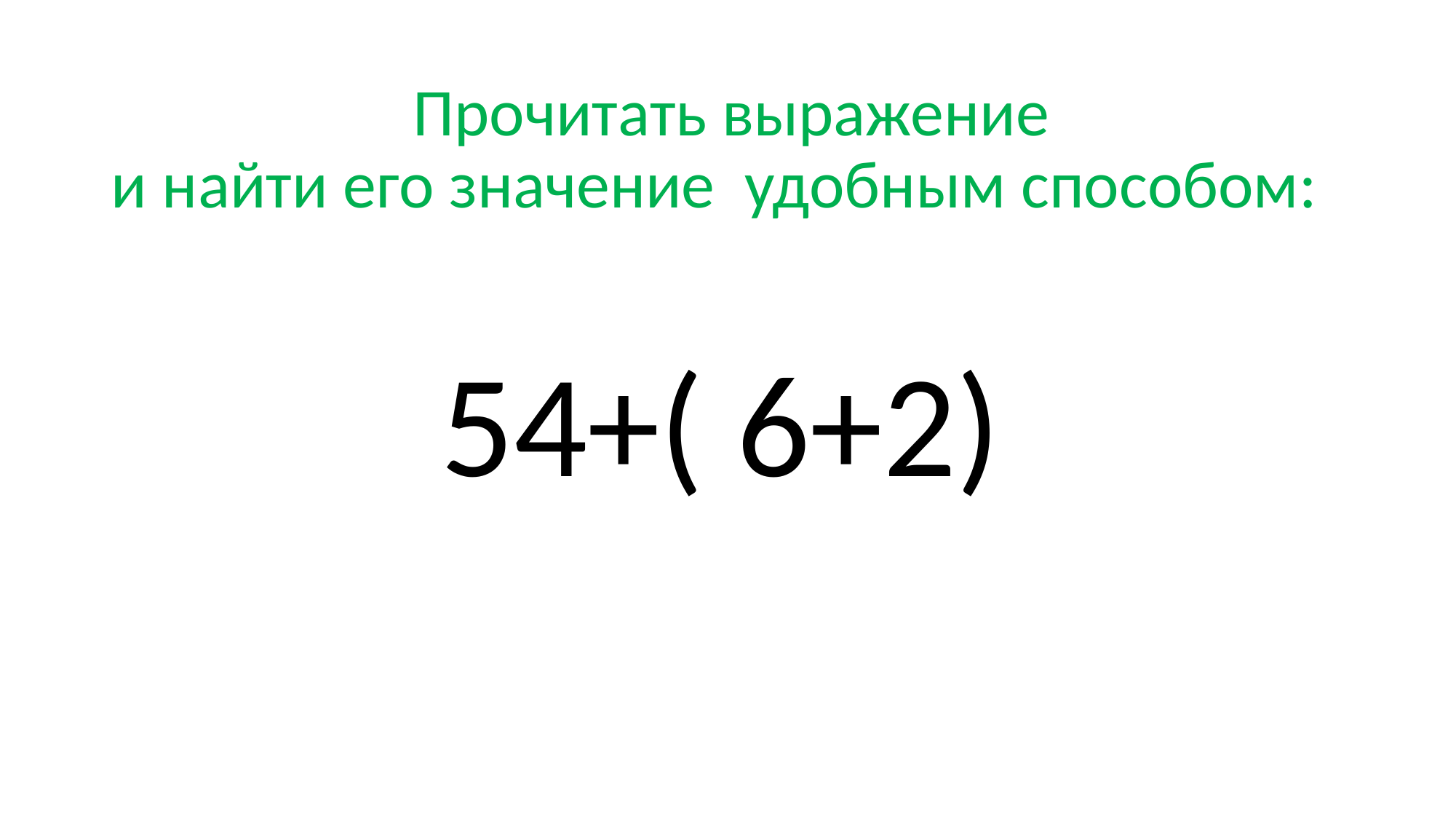

# Прочитать выражение и найти его значение  удобным способом:

          54+( 6+2)